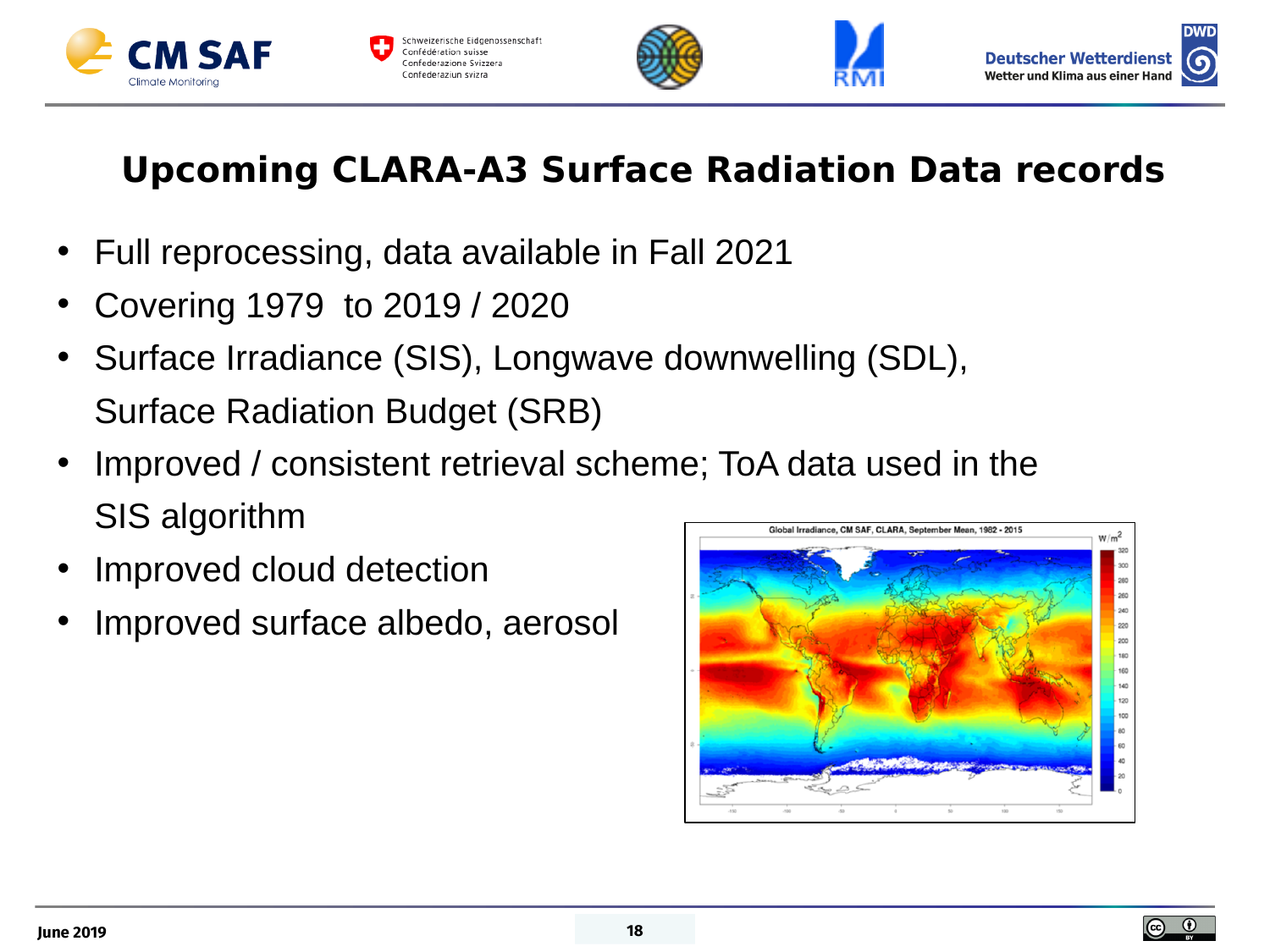

Upcoming CLARA-A3 Surface Radiation Data records
Full reprocessing, data available in Fall 2021
Covering 1979  to 2019 / 2020
Surface Irradiance (SIS), Longwave downwelling (SDL), Surface Radiation Budget (SRB)
Improved / consistent retrieval scheme; ToA data used in the SIS algorithm
Improved cloud detection
Improved surface albedo, aerosol

18